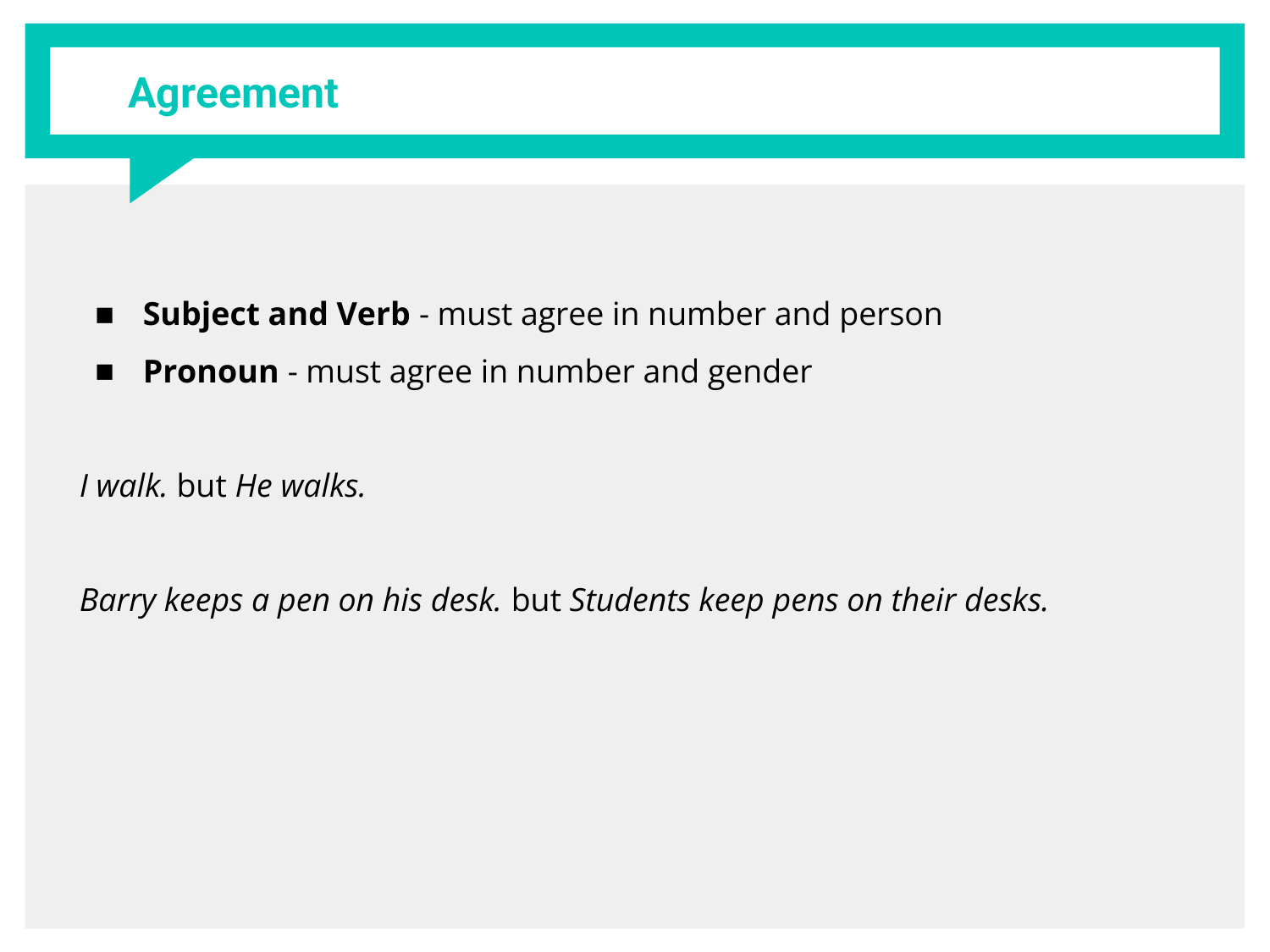

# Agreement
Subject and Verb - must agree in number and person
Pronoun - must agree in number and gender

I walk. but He walks.

Barry keeps a pen on his desk. but Students keep pens on their desks.